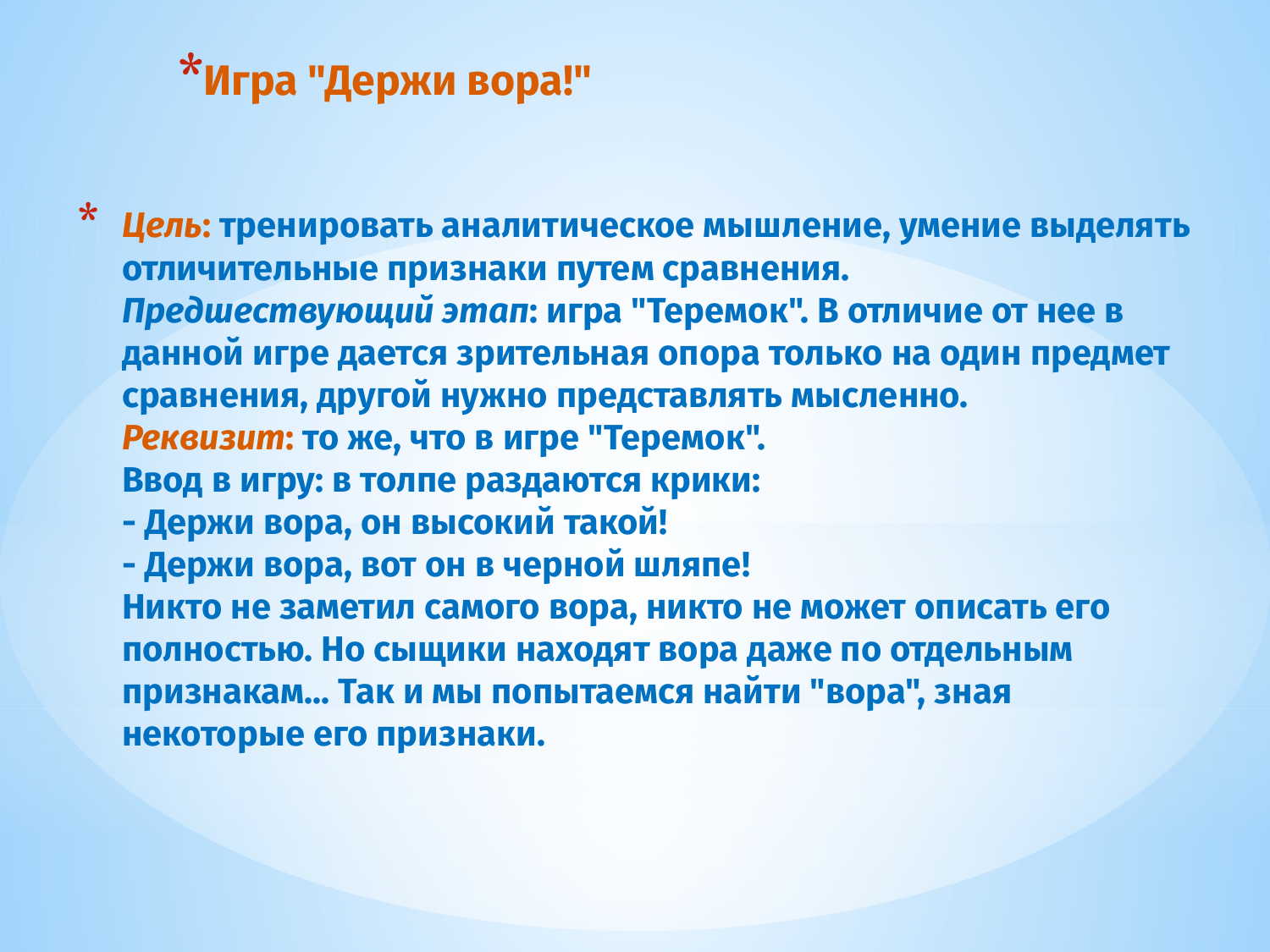

Игра "Держи вора!"

# Цель: тренировать аналитическое мышление, умение выделять отличительные признаки путем сравнения. Предшествующий этап: игра "Теремок". В отличие от нее в данной игре дается зрительная опора только на один предмет сравнения, другой нужно представлять мысленно. Реквизит: то же, что в игре "Теремок". Ввод в игру: в толпе раздаются крики:  - Держи вора, он высокий такой!  - Держи вора, вот он в черной шляпе! Никто не заметил самого вора, никто не может описать его полностью. Но сыщики находят вора даже по отдельным признакам... Так и мы попытаемся найти "вора", зная некоторые его признаки.